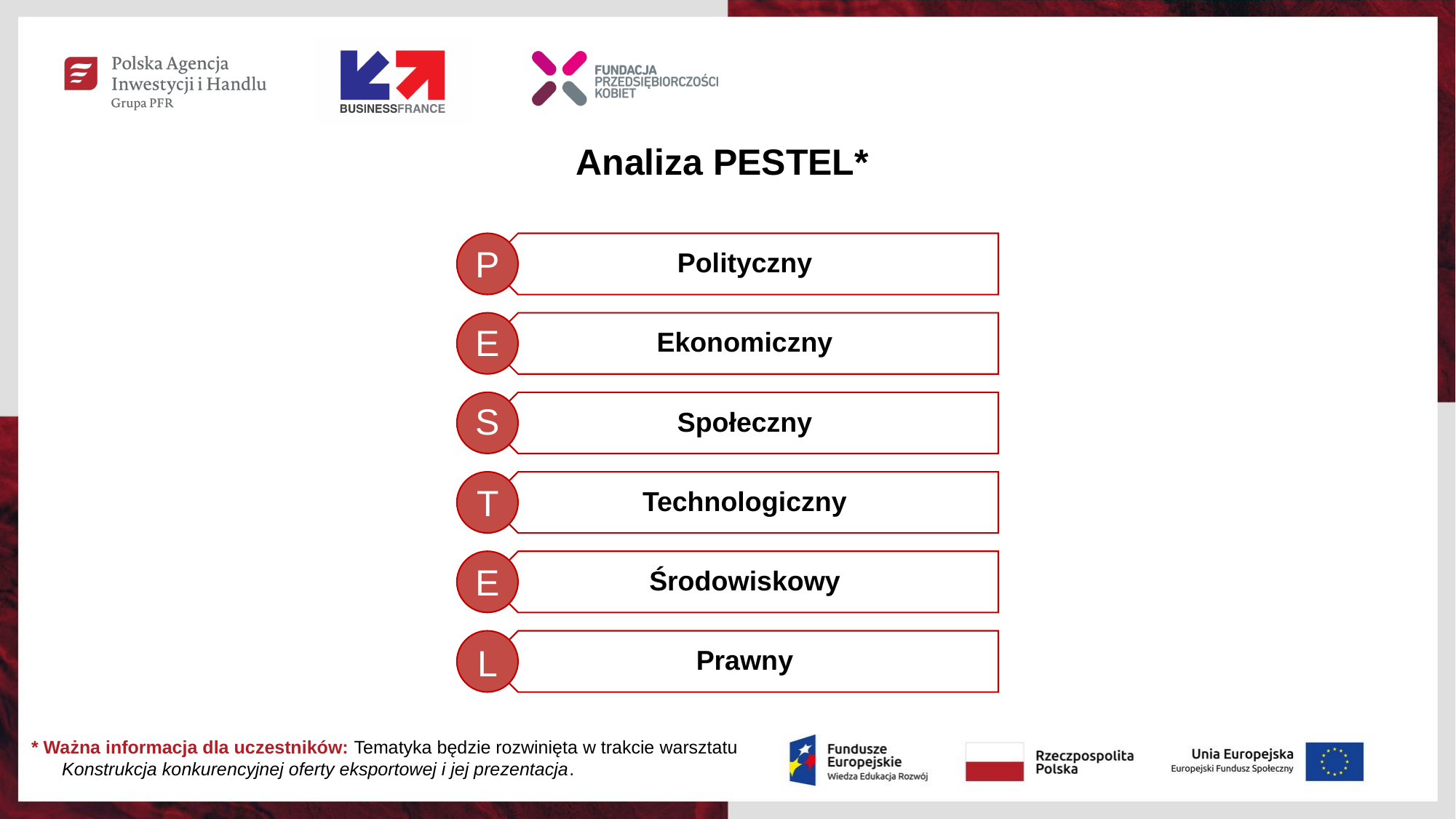

# Analiza PESTEL*
Polityczny
Ekonomiczny
Społeczny
Technologiczny
Środowiskowy
Prawny
P
P
E
S
T
E
L
* Ważna informacja dla uczestników: Tematyka będzie rozwinięta w trakcie warsztatu           Konstrukcja konkurencyjnej oferty eksportowej i jej prezentacja.